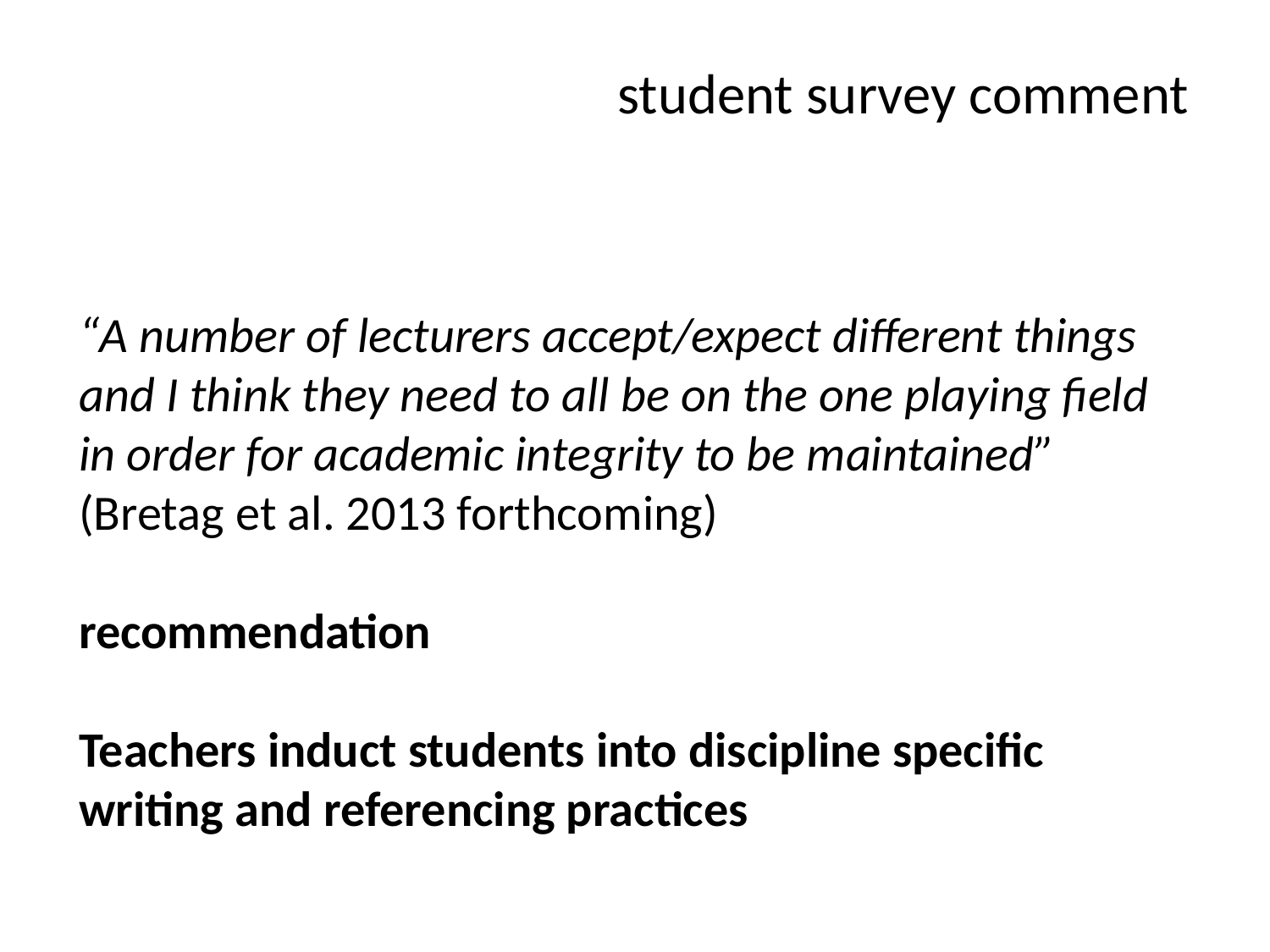

student survey comment

“A number of lecturers accept/expect different things and I think they need to all be on the one playing field in order for academic integrity to be maintained”  (Bretag et al. 2013 forthcoming)

recommendation

Teachers induct students into discipline specific writing and referencing practices